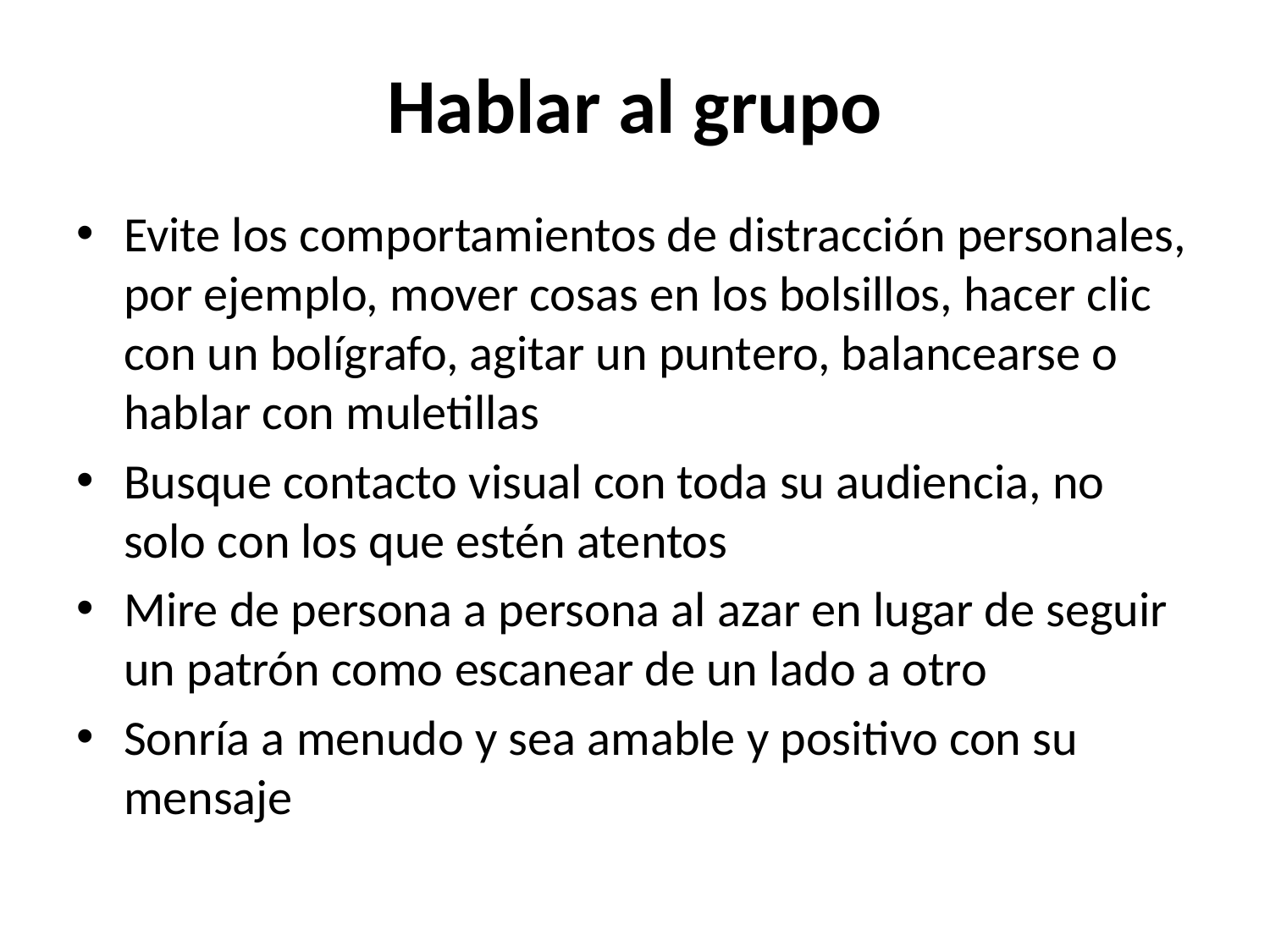

# Hablar al grupo
Evite los comportamientos de distracción personales, por ejemplo, mover cosas en los bolsillos, hacer clic con un bolígrafo, agitar un puntero, balancearse o hablar con muletillas
Busque contacto visual con toda su audiencia, no solo con los que estén atentos
Mire de persona a persona al azar en lugar de seguir un patrón como escanear de un lado a otro
Sonría a menudo y sea amable y positivo con su mensaje